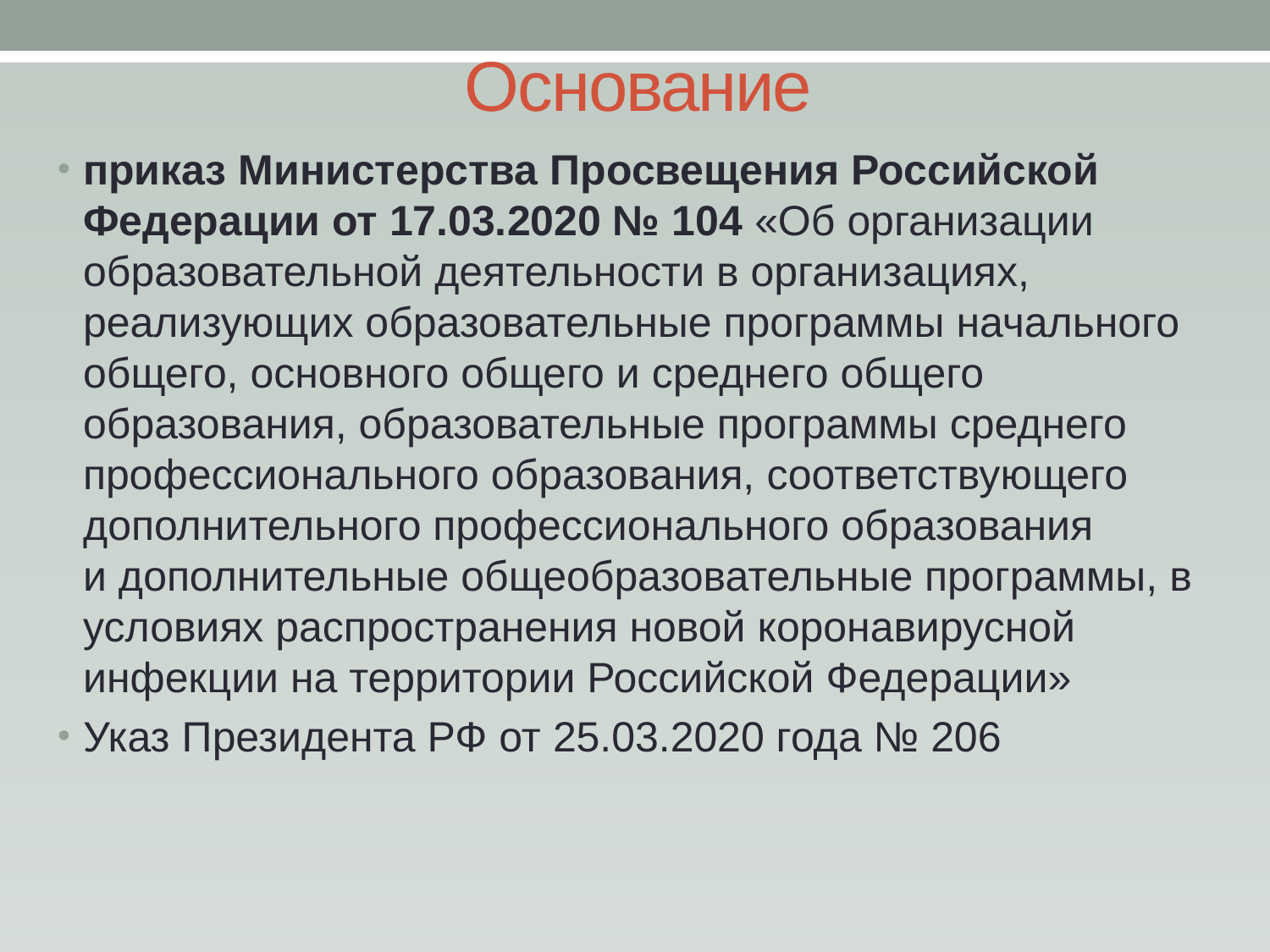

# Основание
приказ Министерства Просвещения Российской Федерации от 17.03.2020 № 104 «Об организации образовательной деятельности в организациях, реализующих образовательные программы начального общего, основного общего и среднего общего образования, образовательные программы среднего профессионального образования, соответствующего дополнительного профессионального образования
и дополнительные общеобразовательные программы, в условиях распространения новой коронавирусной инфекции на территории Российской Федерации»
Указ Президента РФ от 25.03.2020 года № 206